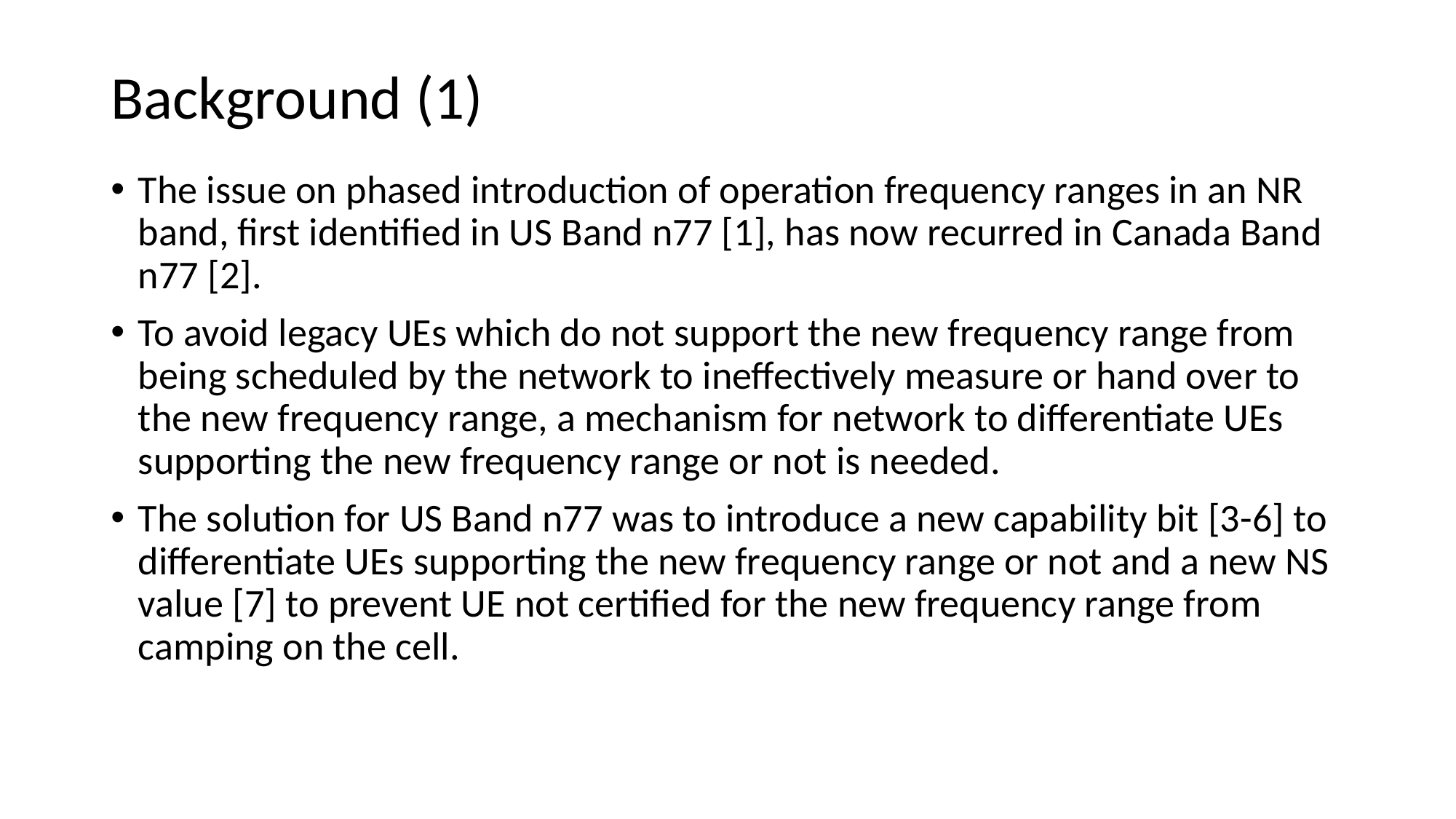

# Background (1)
The issue on phased introduction of operation frequency ranges in an NR band, first identified in US Band n77 [1], has now recurred in Canada Band n77 [2].
To avoid legacy UEs which do not support the new frequency range from being scheduled by the network to ineffectively measure or hand over to the new frequency range, a mechanism for network to differentiate UEs supporting the new frequency range or not is needed.
The solution for US Band n77 was to introduce a new capability bit [3-6] to differentiate UEs supporting the new frequency range or not and a new NS value [7] to prevent UE not certified for the new frequency range from camping on the cell.